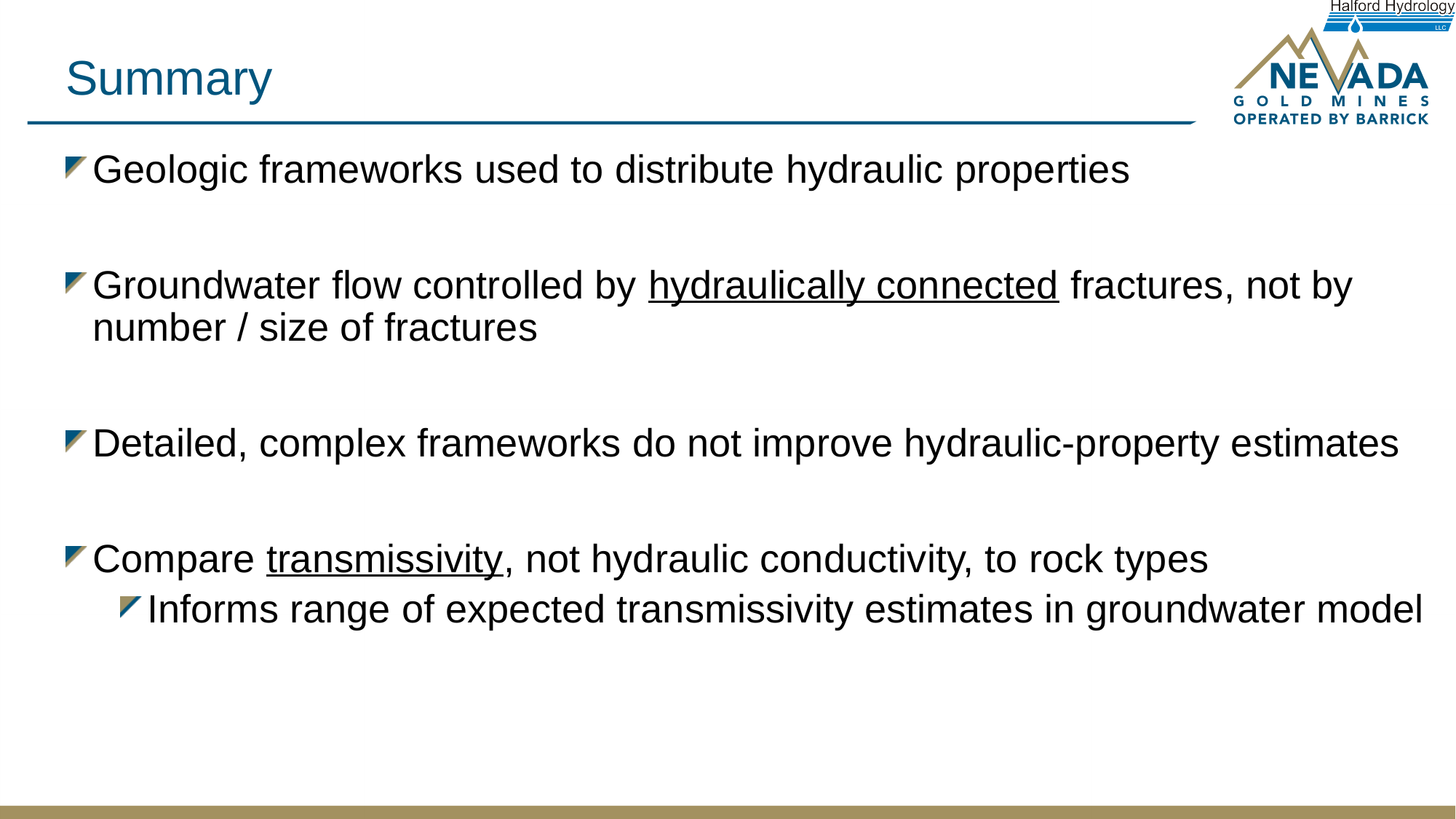

# Summary
Geologic frameworks used to distribute hydraulic properties

Groundwater flow controlled by hydraulically connected fractures, not by number / size of fractures

Detailed, complex frameworks do not improve hydraulic-property estimates

Compare transmissivity, not hydraulic conductivity, to rock types
Informs range of expected transmissivity estimates in groundwater model